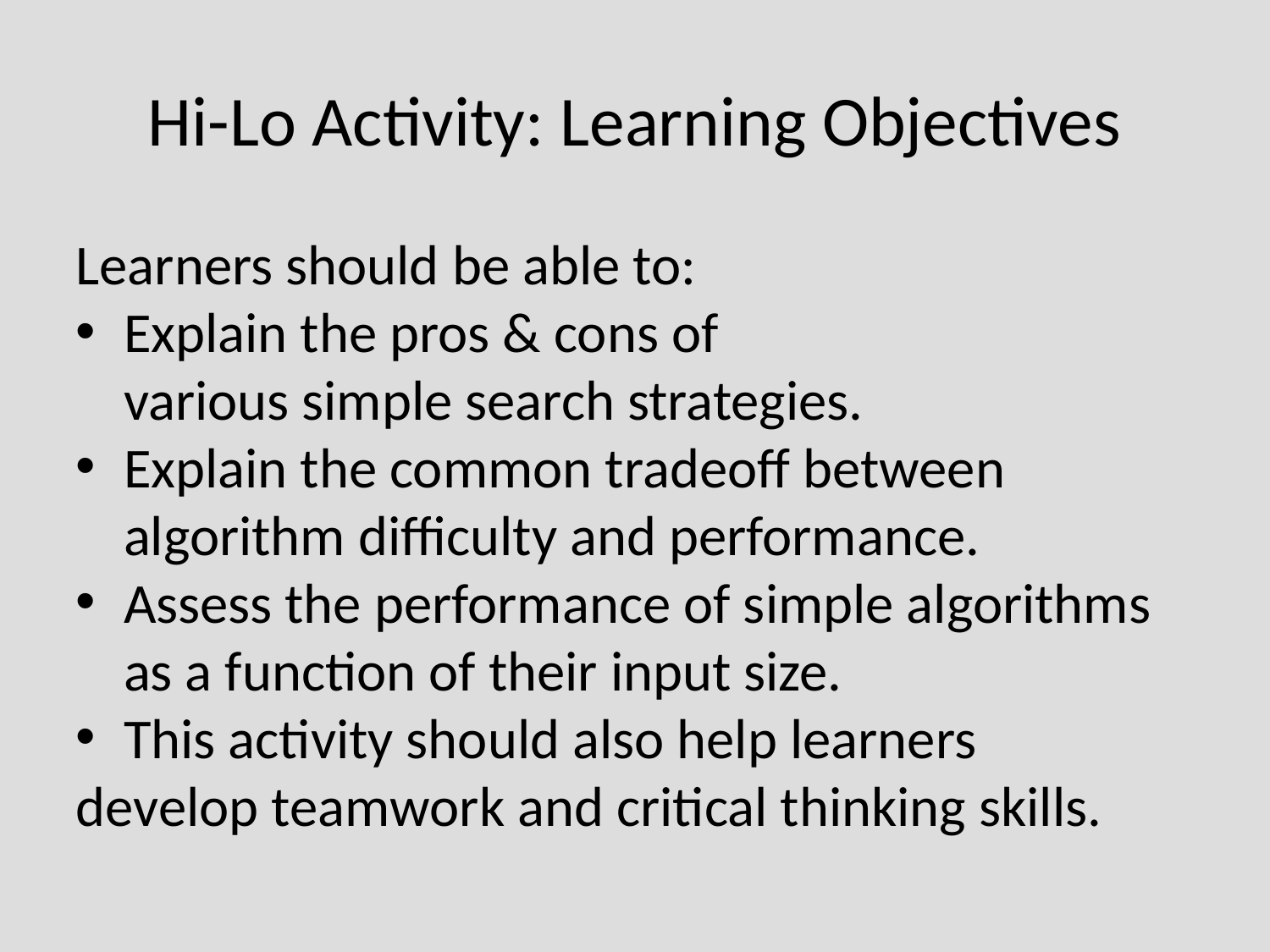

Hi-Lo Activity: Learning Objectives
Learners should be able to:
Explain the pros & cons of
various simple search strategies.
Explain the common tradeoff between
algorithm difficulty and performance.
Assess the performance of simple algorithms as a function of their input size.
This activity should also help learners
develop teamwork and critical thinking skills.